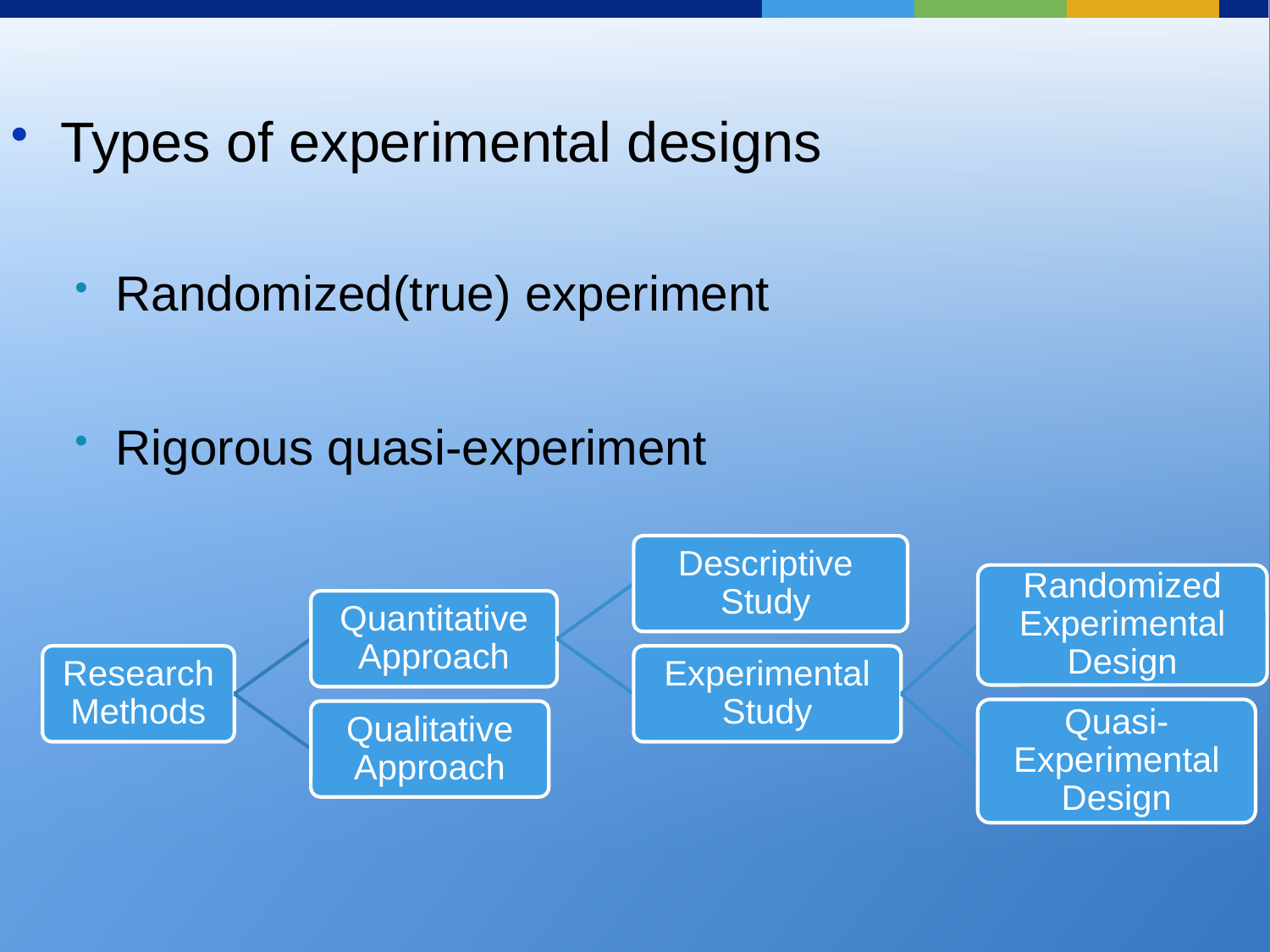

Types of experimental designs

Randomized(true) experiment

Rigorous quasi-experiment
Research Methods

Quantitative Approach

Descriptive  Study

Experimental Study

Randomized Experimental Design

Quasi-Experimental Design

Qualitative Approach